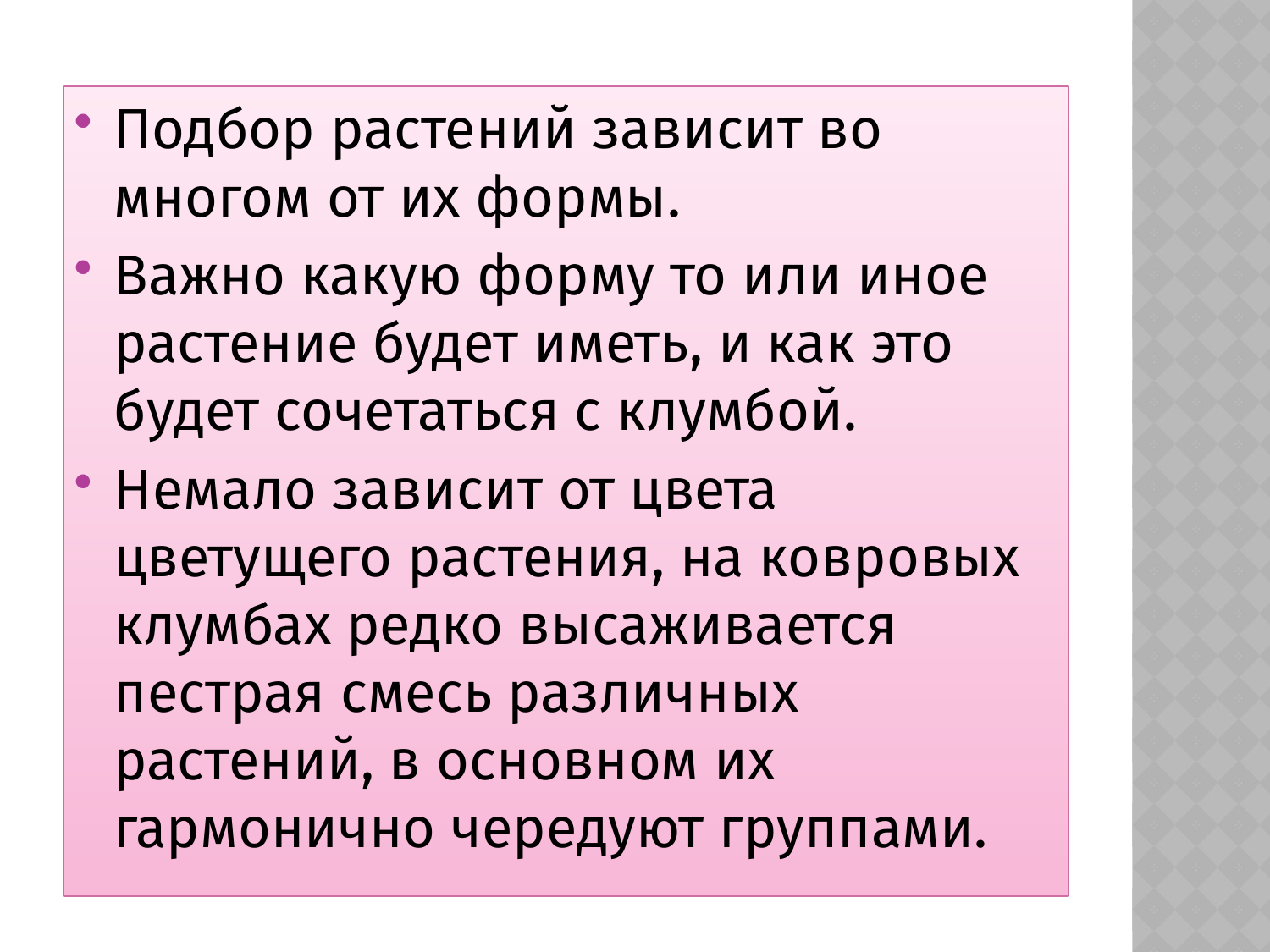

Подбор растений зависит во многом от их формы.
Важно какую форму то или иное растение будет иметь, и как это будет сочетаться с клумбой.
Немало зависит от цвета цветущего растения, на ковровых клумбах редко высаживается пестрая смесь различных растений, в основном их гармонично чередуют группами.